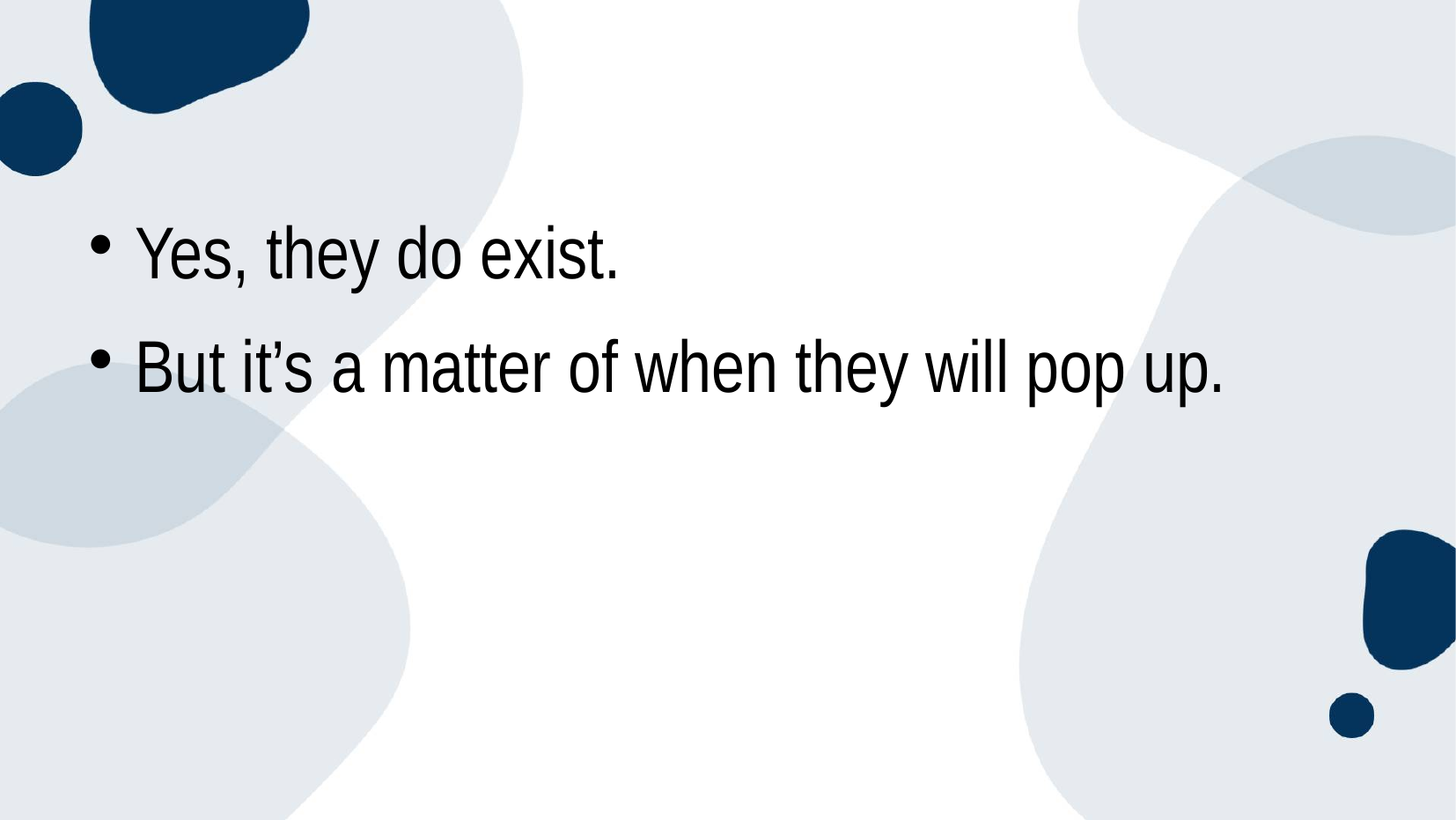

#
Yes, they do exist.
But it’s a matter of when they will pop up.